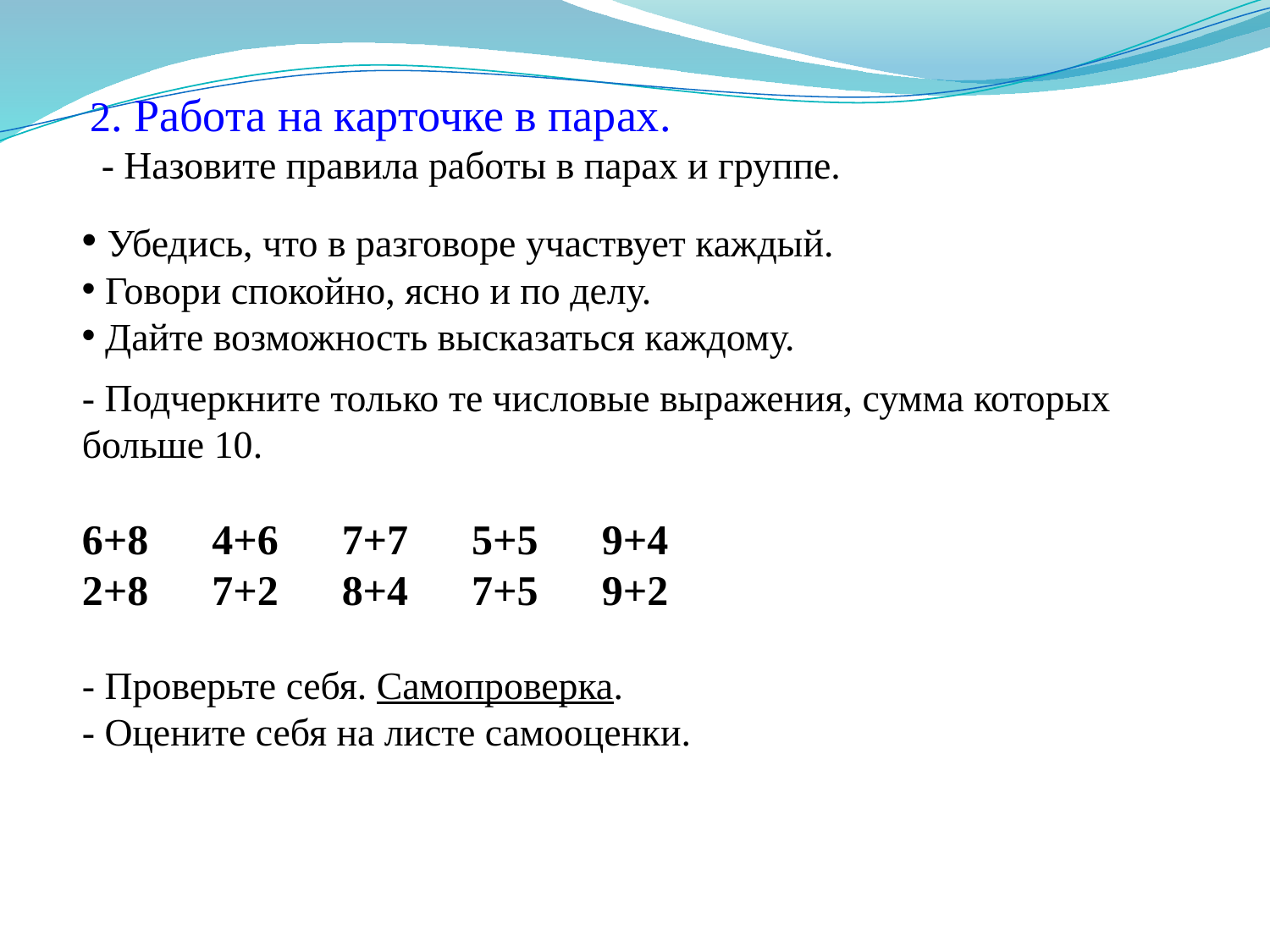

2. Работа на карточке в парах.
  - Назовите правила работы в парах и группе.

- Подчеркните только те числовые выражения, сумма которых  больше 10.

6+8      4+6      7+7      5+5      9+4
2+8      7+2      8+4      7+5      9+2

- Проверьте себя. Самопроверка.
- Оцените себя на листе самооценки.
 Убедись, что в разговоре участвует каждый.
 Говори спокойно, ясно и по делу.
 Дайте возможность высказаться каждому.